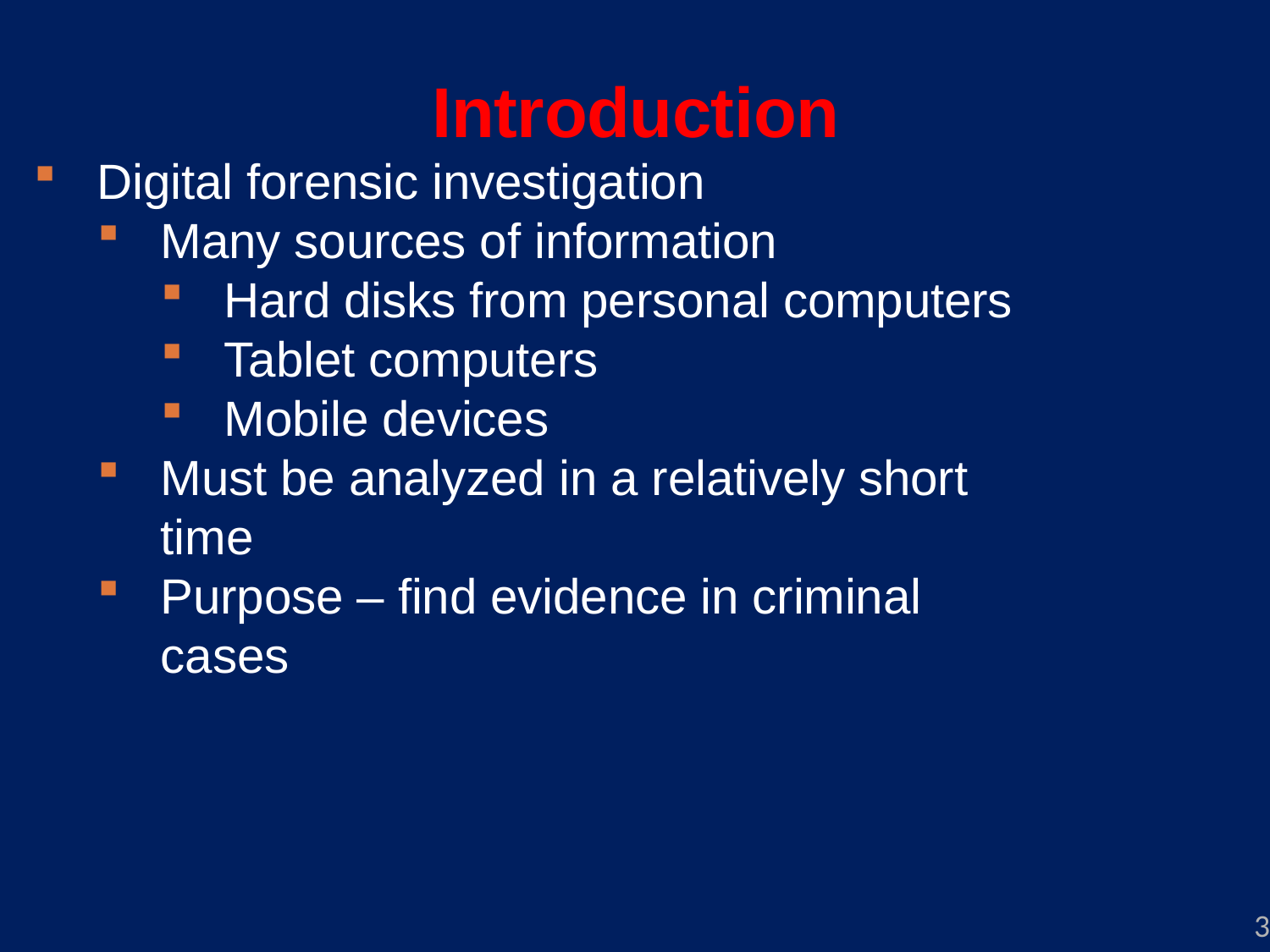

# Introduction
Digital forensic investigation
Many sources of information
Hard disks from personal computers
Tablet computers
Mobile devices
Must be analyzed in a relatively short time
Purpose – find evidence in criminal cases
3